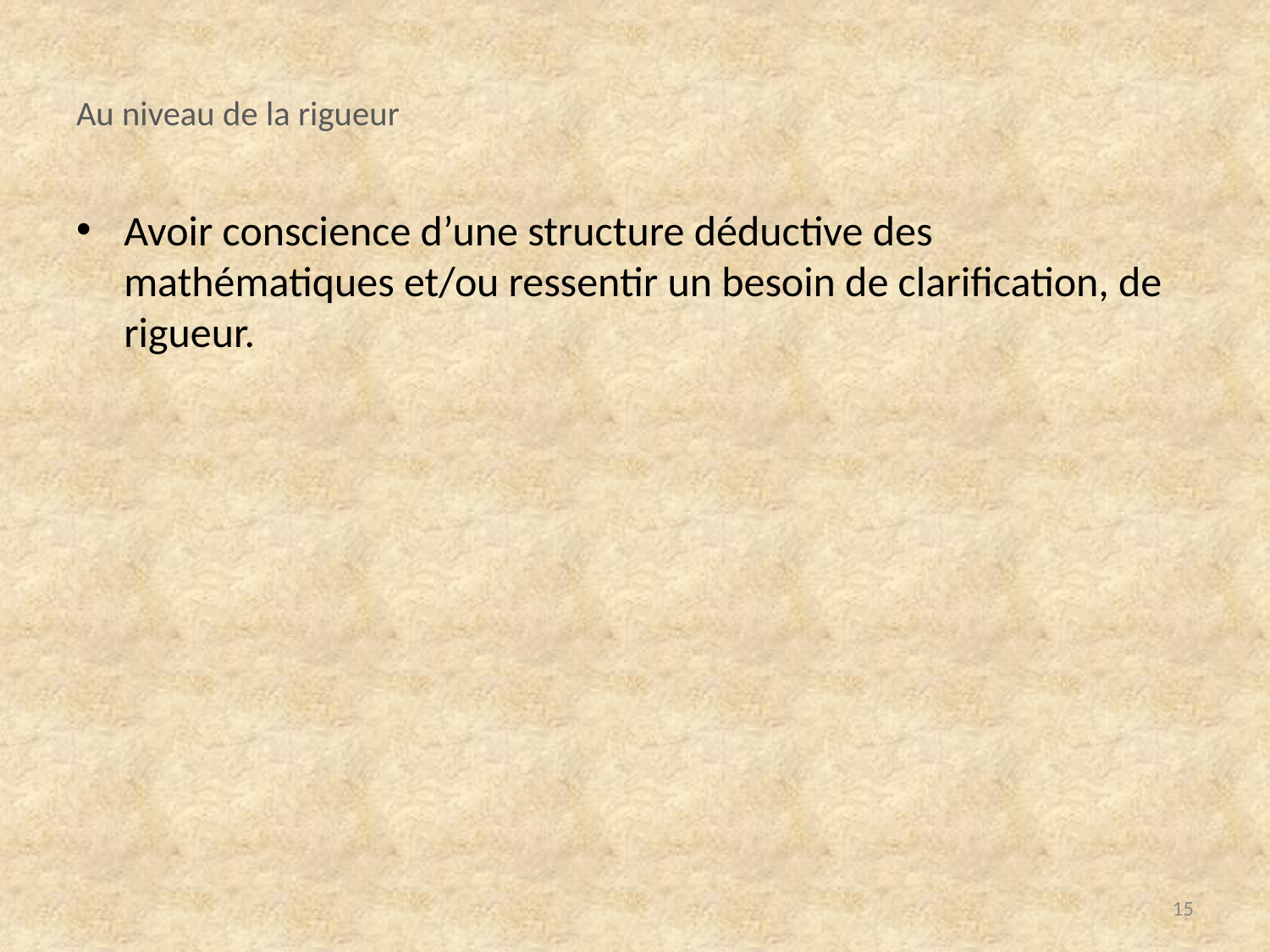

# Au niveau de la rigueur
Avoir conscience d’une structure déductive des mathématiques et/ou ressentir un besoin de clarification, de rigueur.

15